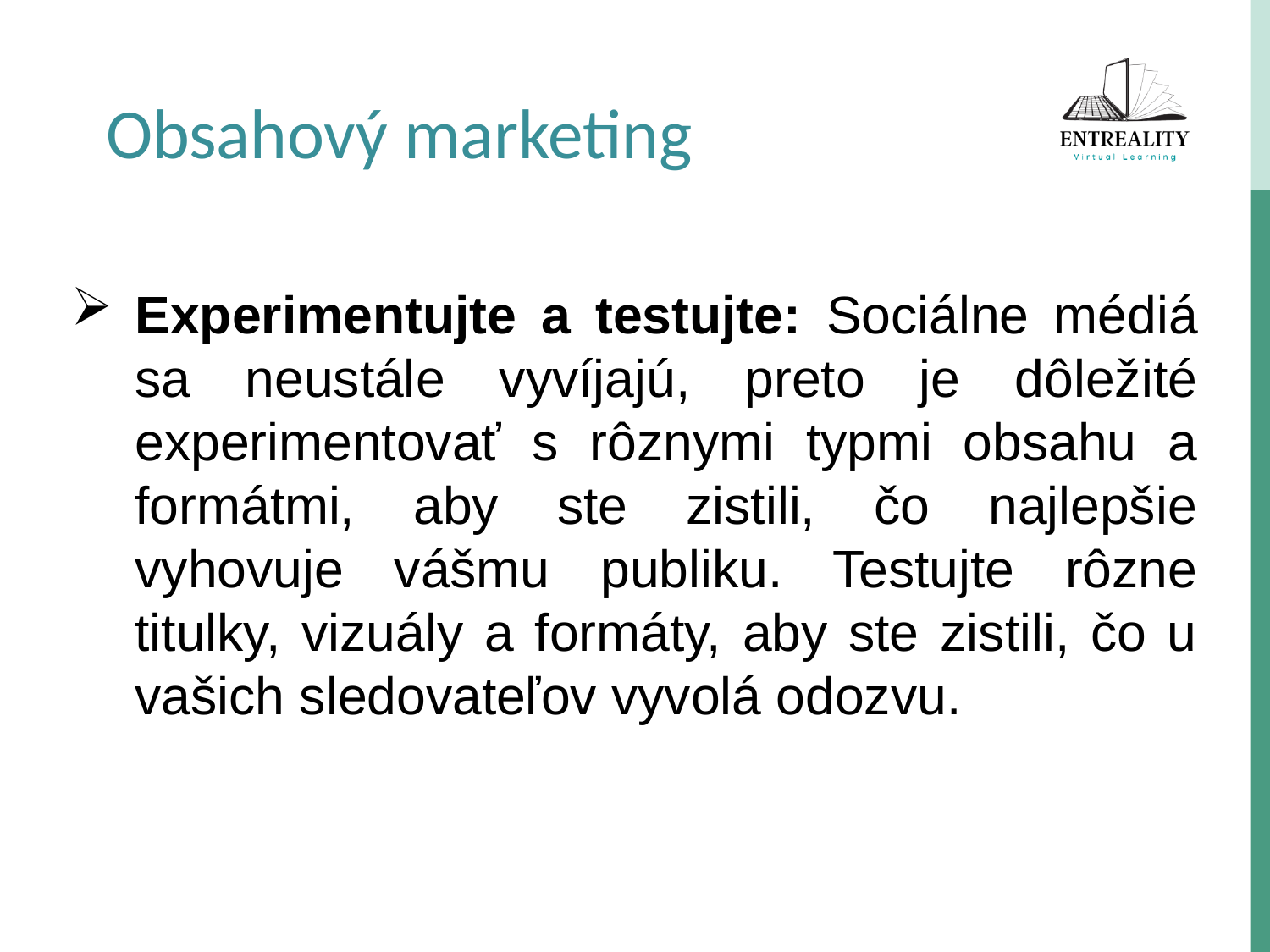

Obsahový marketing

Experimentujte a testujte: Sociálne médiá sa neustále vyvíjajú, preto je dôležité experimentovať s rôznymi typmi obsahu a formátmi, aby ste zistili, čo najlepšie vyhovuje vášmu publiku. Testujte rôzne titulky, vizuály a formáty, aby ste zistili, čo u vašich sledovateľov vyvolá odozvu.